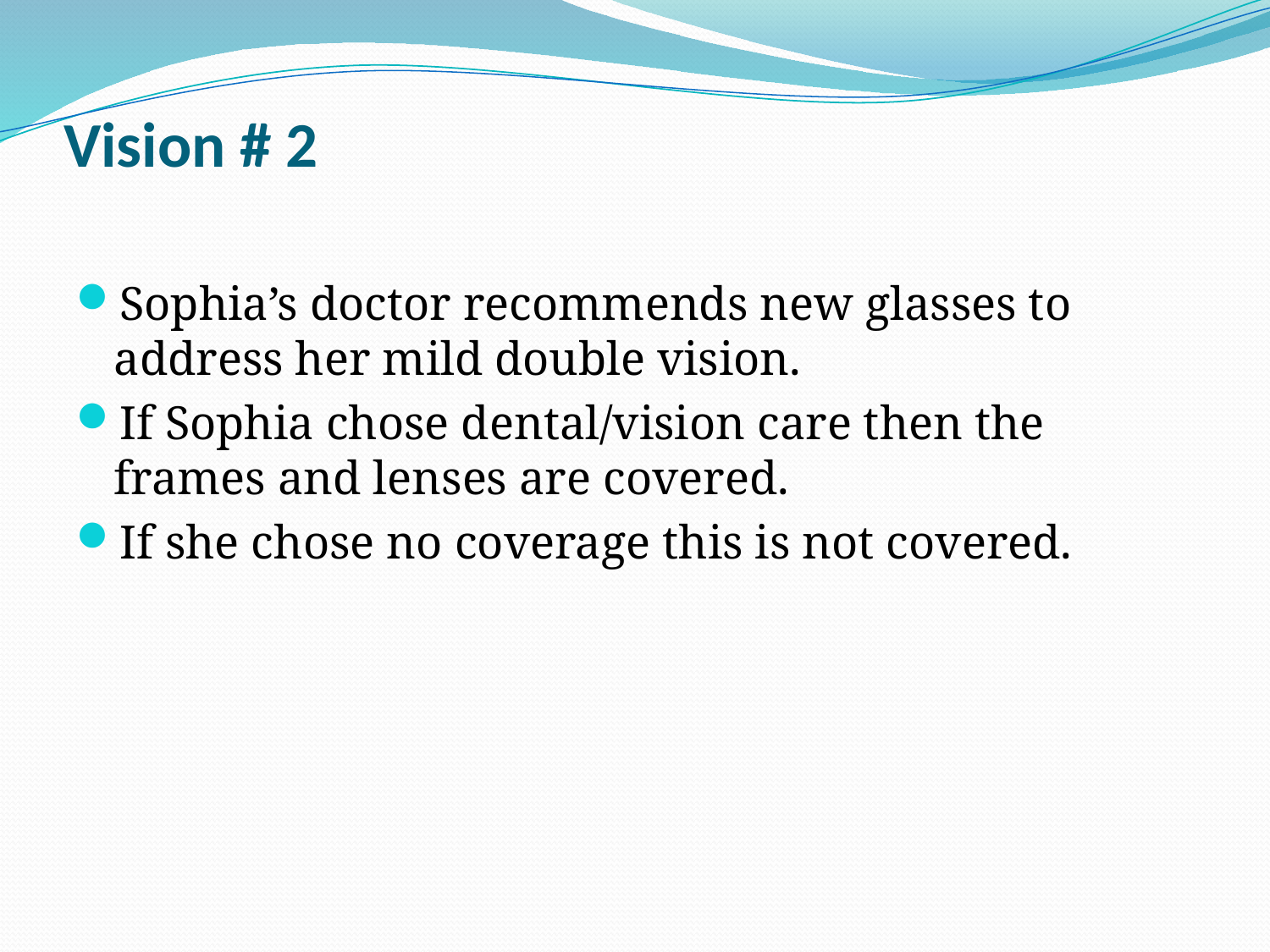

# Vision # 2
Sophia’s doctor recommends new glasses to address her mild double vision.
If Sophia chose dental/vision care then the frames and lenses are covered.
If she chose no coverage this is not covered.